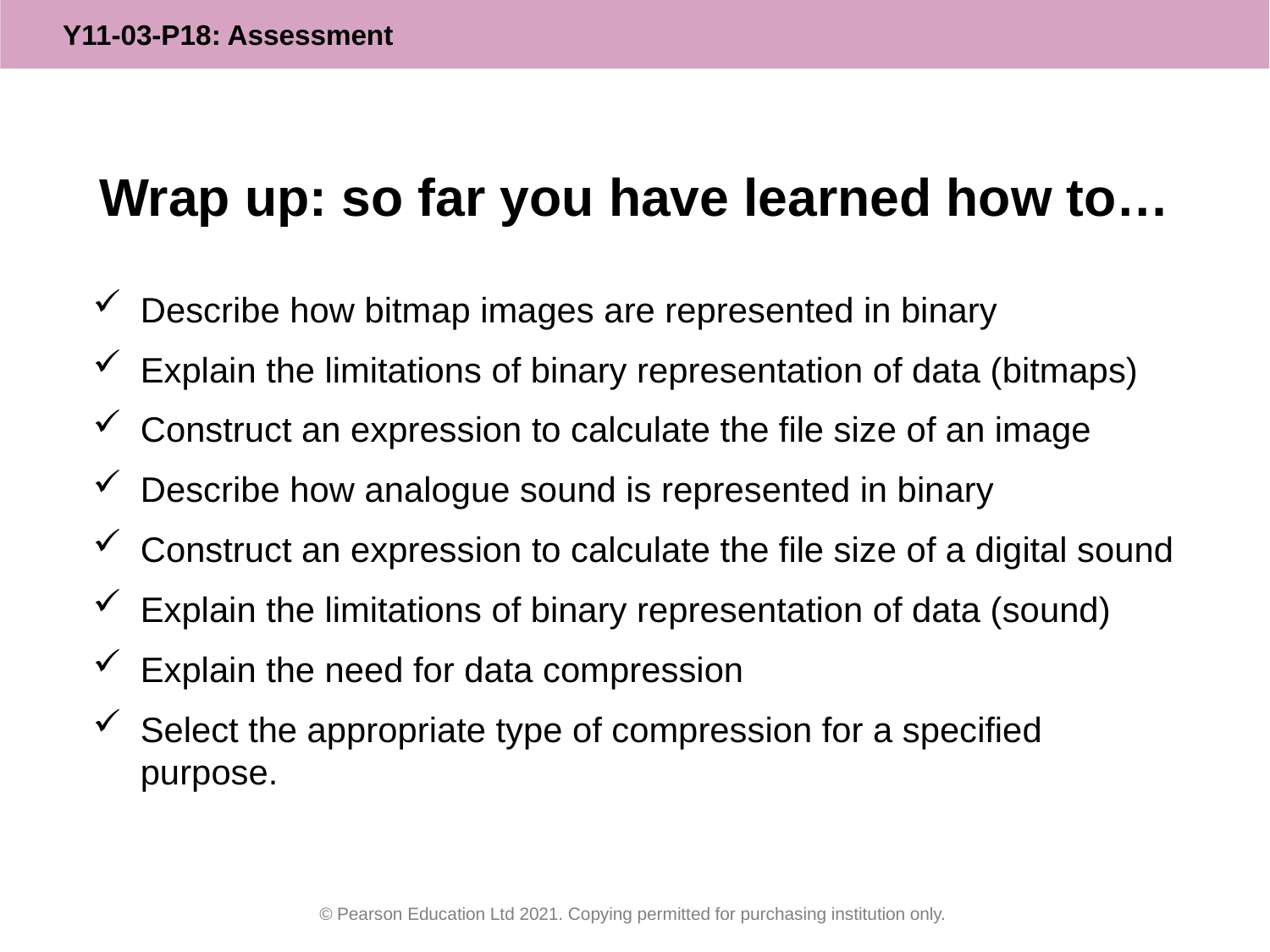

# Wrap up: so far you have learned how to…
Describe how bitmap images are represented in binary
Explain the limitations of binary representation of data (bitmaps)
Construct an expression to calculate the file size of an image
Describe how analogue sound is represented in binary
Construct an expression to calculate the file size of a digital sound
Explain the limitations of binary representation of data (sound)
Explain the need for data compression
Select the appropriate type of compression for a specified purpose.
© Pearson Education Ltd 2021. Copying permitted for purchasing institution only.